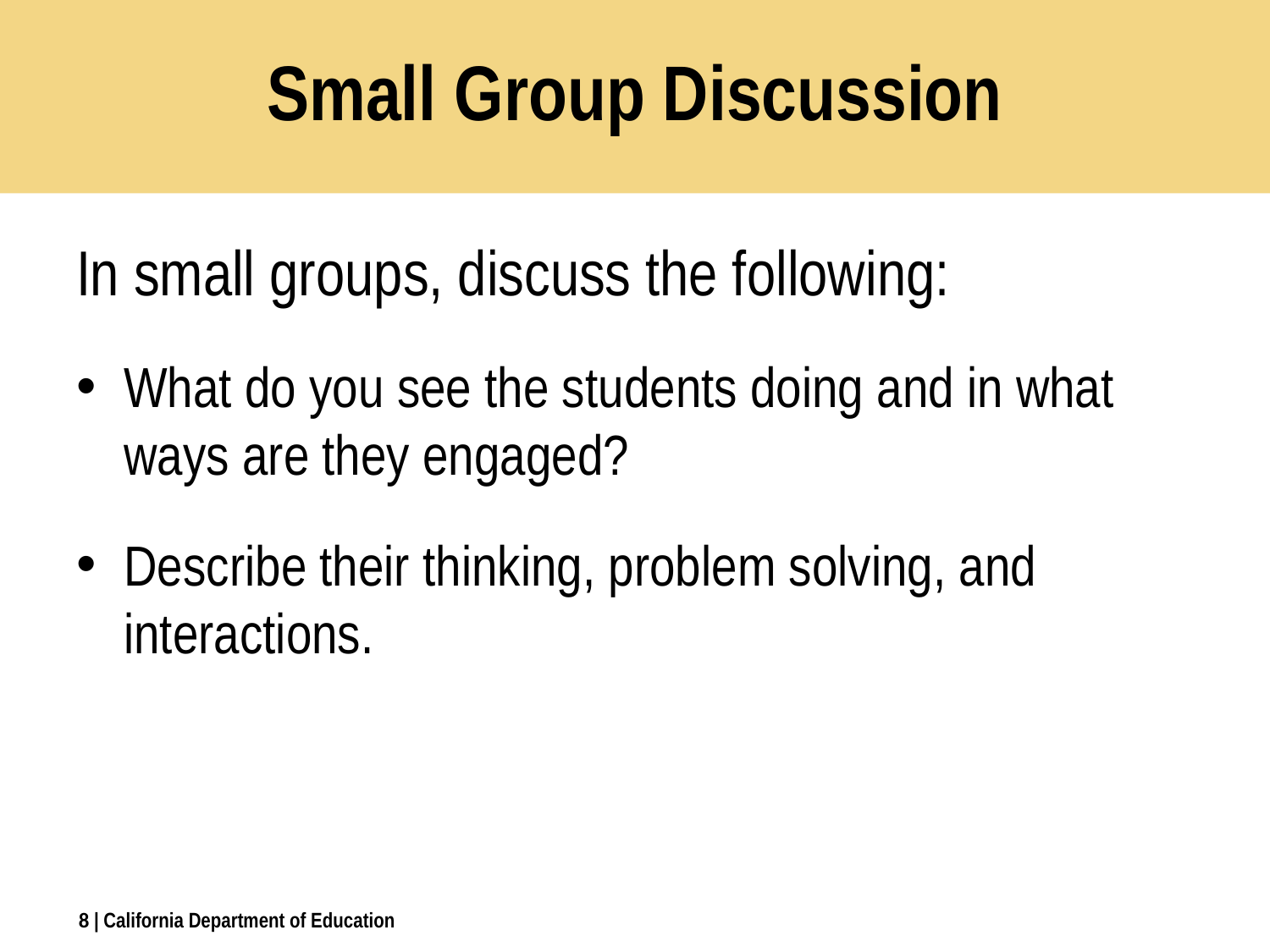

Small Group Discussion
In small groups, discuss the following:
What do you see the students doing and in what ways are they engaged?
Describe their thinking, problem solving, and interactions.

8
| California Department of Education